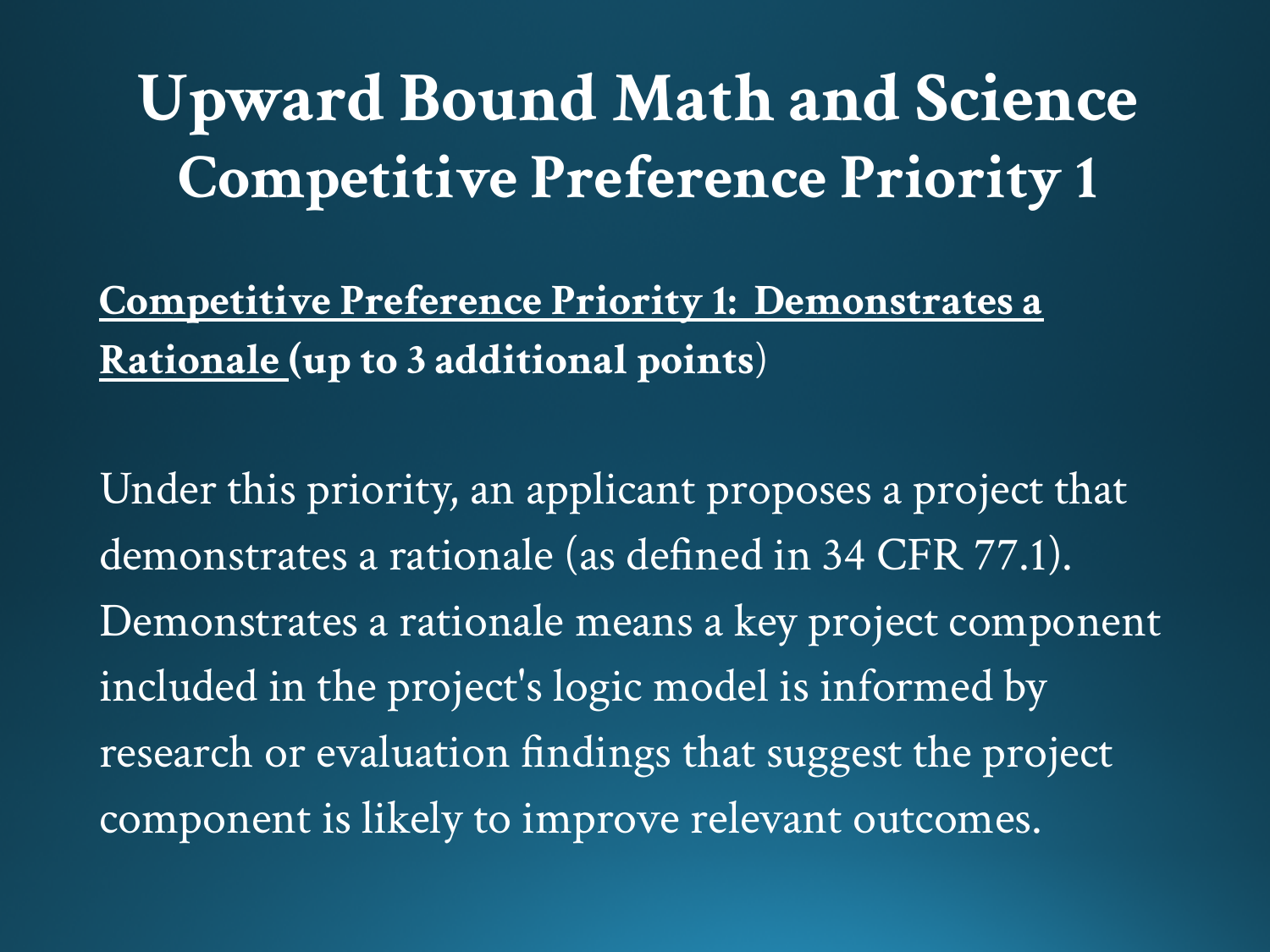

Upward Bound Math and Science
Competitive Preference Priority 1
Competitive Preference Priority 1:  Demonstrates a Rationale (up to 3 additional points)

Under this priority, an applicant proposes a project that demonstrates a rationale (as defined in 34 CFR 77.1). Demonstrates a rationale means a key project component included in the project's logic model is informed by research or evaluation findings that suggest the project component is likely to improve relevant outcomes.